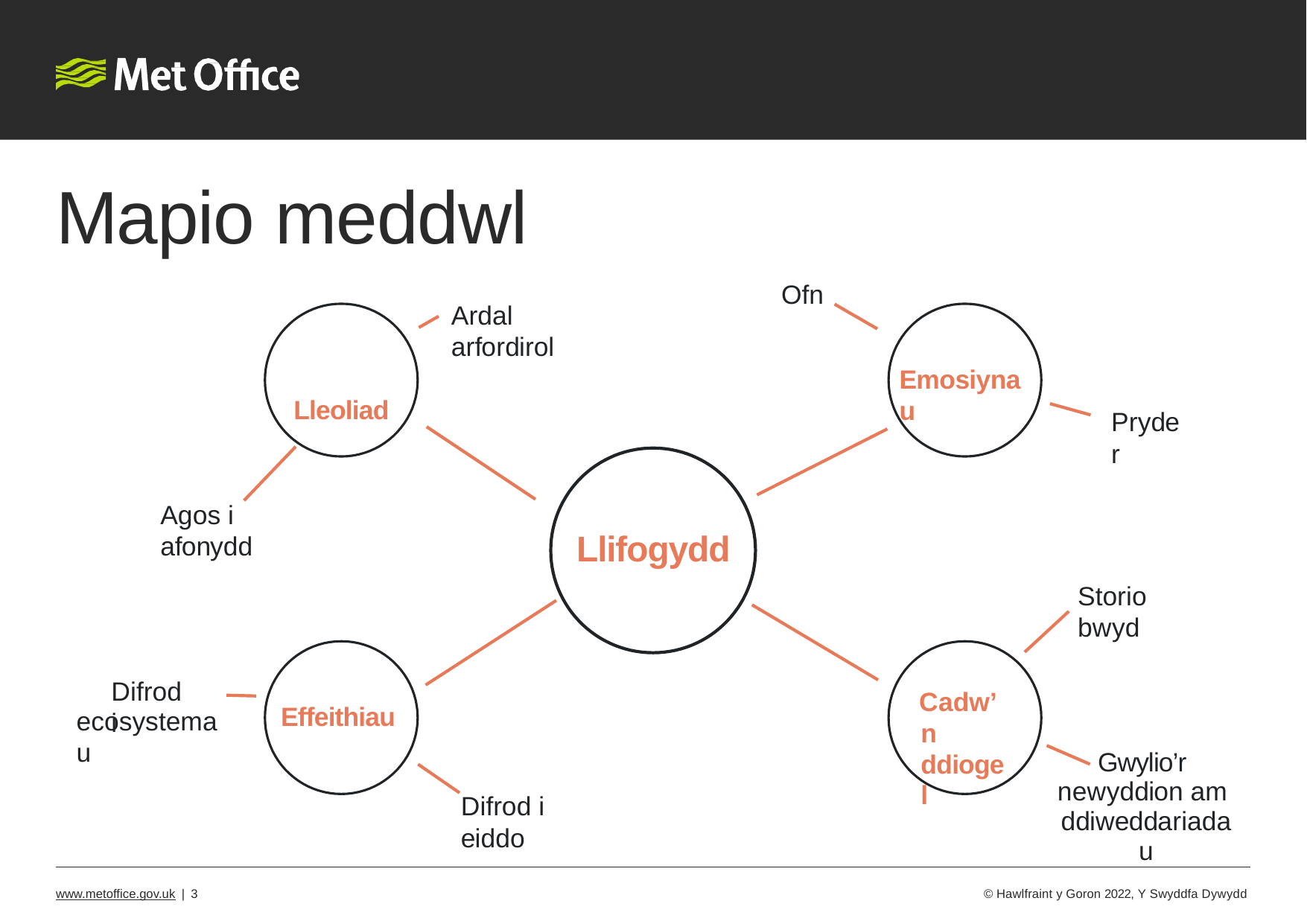

# Mapio meddwl
Ofn
Ardal arfordirol

Lleoliad

Emosiynau
Pryder

Agos i afonydd
Llifogydd
Storio bwyd
Difrod i
Cadw’n  ddiogel
Effeithiau
ecosystemau
Gwylio’r  newyddion am  ddiweddariadau
Difrod i eiddo
www.metoffice.gov.uk | 3
© Hawlfraint y Goron 2022, Y Swyddfa Dywydd